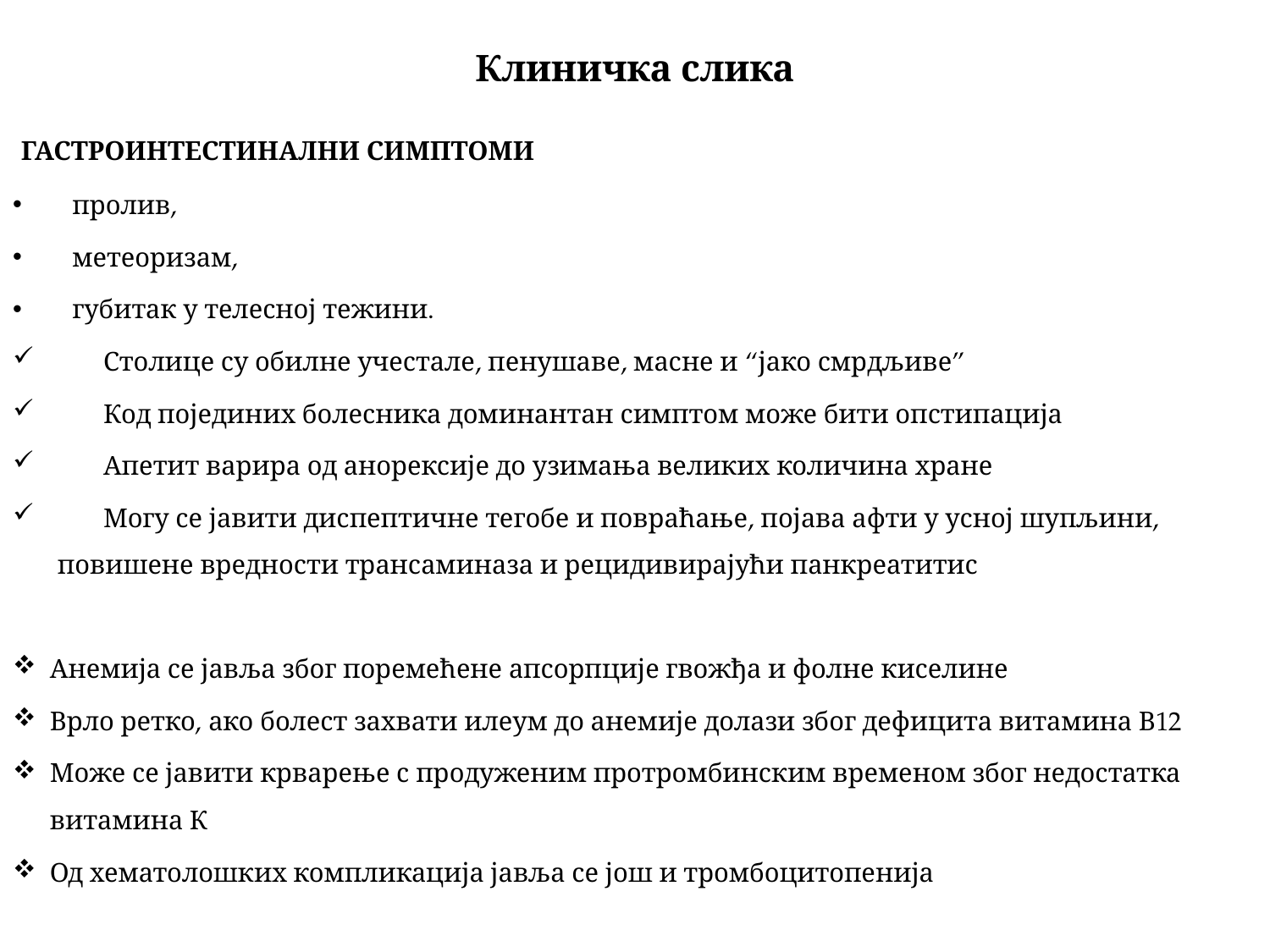

# Клиничка слика
 ГАСТРОИНТЕСТИНАЛНИ СИМПТОМИ
пролив,
метеоризам,
губитак у телесној тежини.
       Столице су обилне учестале, пенушаве, масне и “јако смрдљиве”
       Код појединих болесника доминантан симптом може бити опстипација
       Апетит варира од анорексије до узимања великих количина хране
       Могу се јавити диспептичне тегобе и повраћање, појава афти у усној шупљини,  повишене вредности трансаминаза и рецидивирајући панкреатитис

Анемија се јавља због поремећене апсорпције гвожђа и фолне киселине
Врло ретко, ако болест захвати илеум до анемије долази због дефицита витамина В12
Може се јавити крварење с продуженим протромбинским временом због недостатка витамина К
Од хематолошких компликација јавља се још и тромбоцитопенија